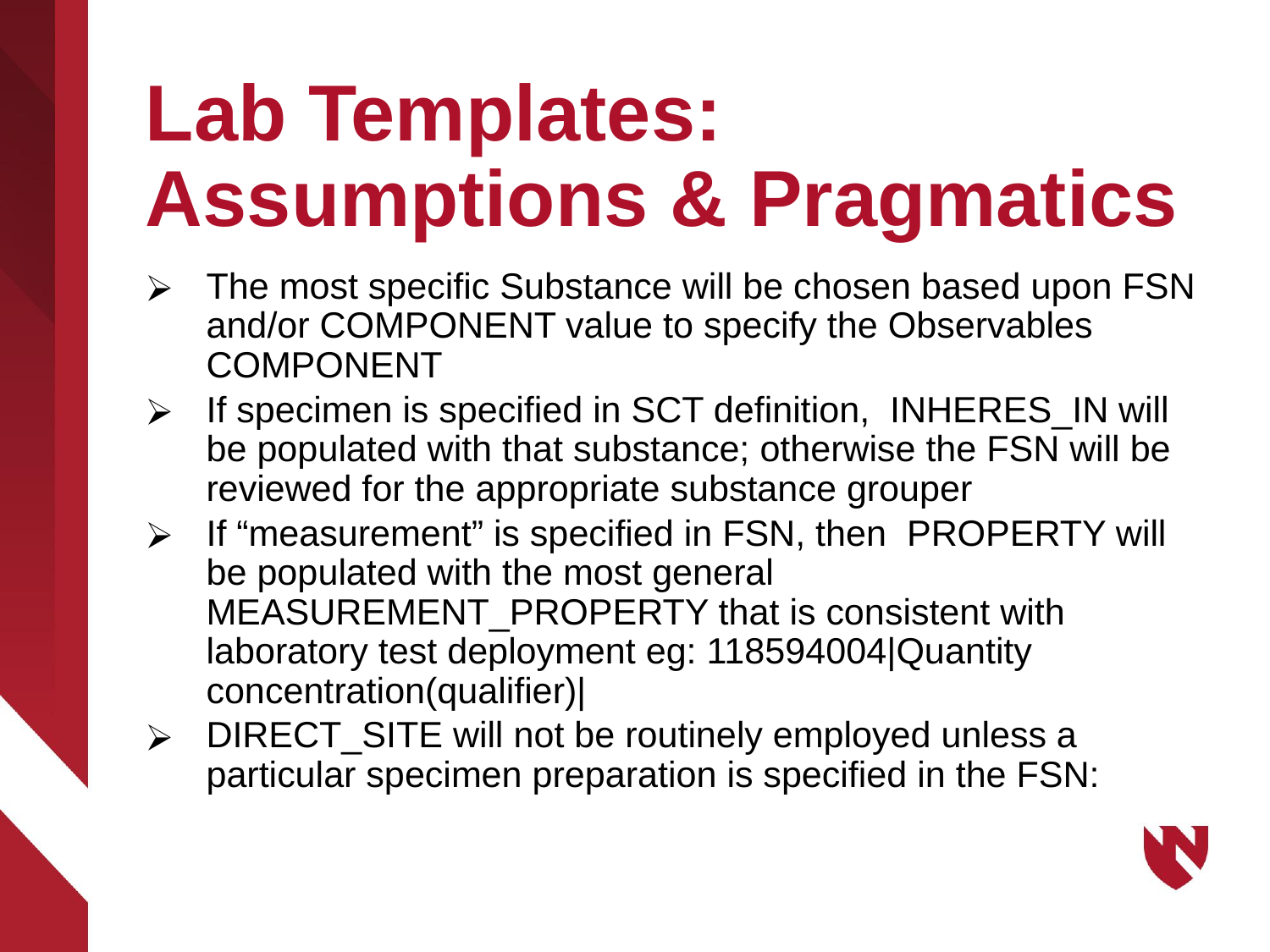

# Lab Templates: Assumptions & Pragmatics
The most specific Substance will be chosen based upon FSN and/or COMPONENT value to specify the Observables COMPONENT
If specimen is specified in SCT definition,  INHERES_IN will be populated with that substance; otherwise the FSN will be reviewed for the appropriate substance grouper
If “measurement” is specified in FSN, then  PROPERTY will be populated with the most general MEASUREMENT_PROPERTY that is consistent with laboratory test deployment eg: 118594004|Quantity concentration(qualifier)|
DIRECT_SITE will not be routinely employed unless a particular specimen preparation is specified in the FSN: